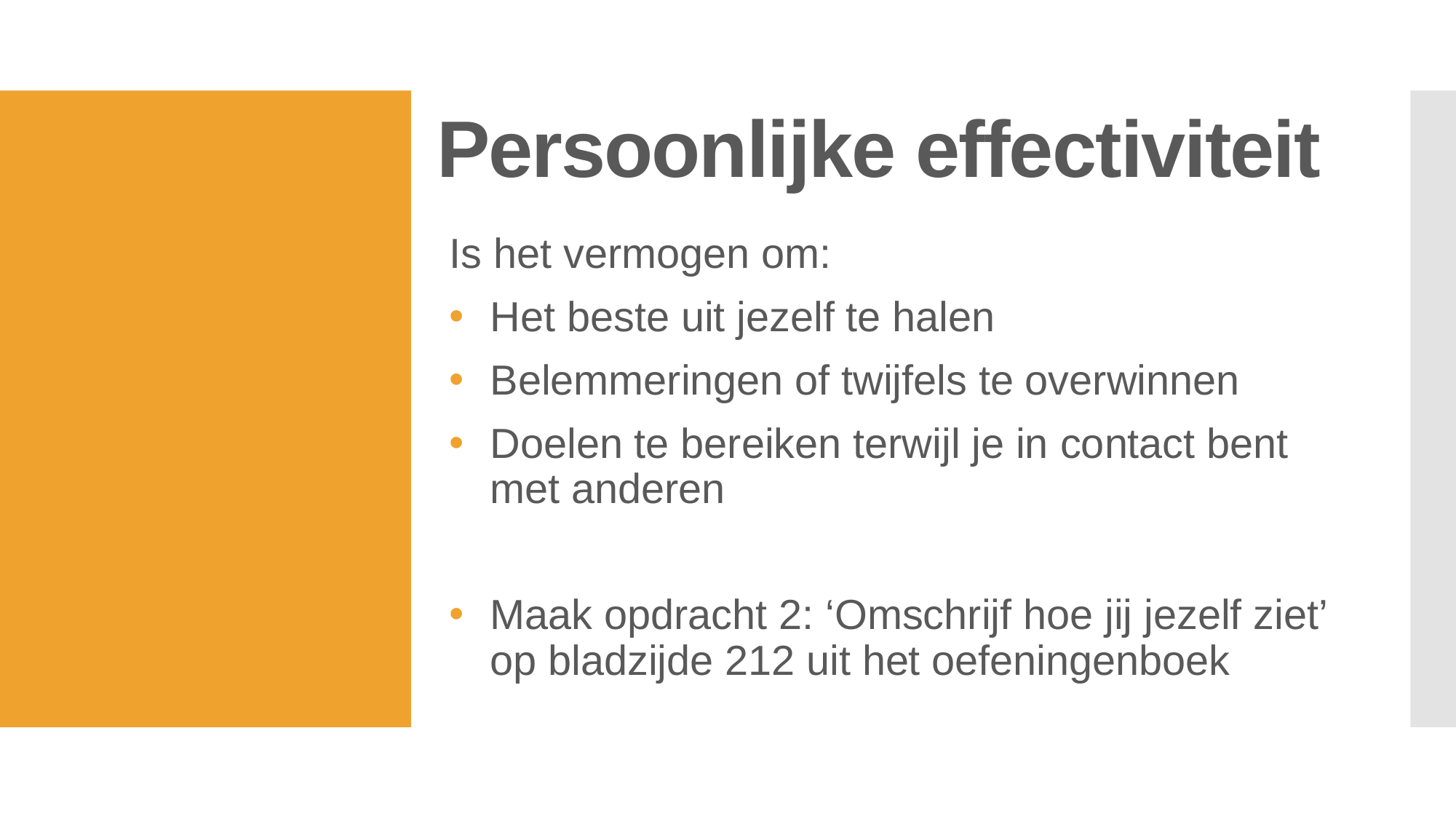

# Persoonlijke effectiviteit
Is het vermogen om:
Het beste uit jezelf te halen
Belemmeringen of twijfels te overwinnen
Doelen te bereiken terwijl je in contact bent met anderen

Maak opdracht 2: ‘Omschrijf hoe jij jezelf ziet’ op bladzijde 212 uit het oefeningenboek